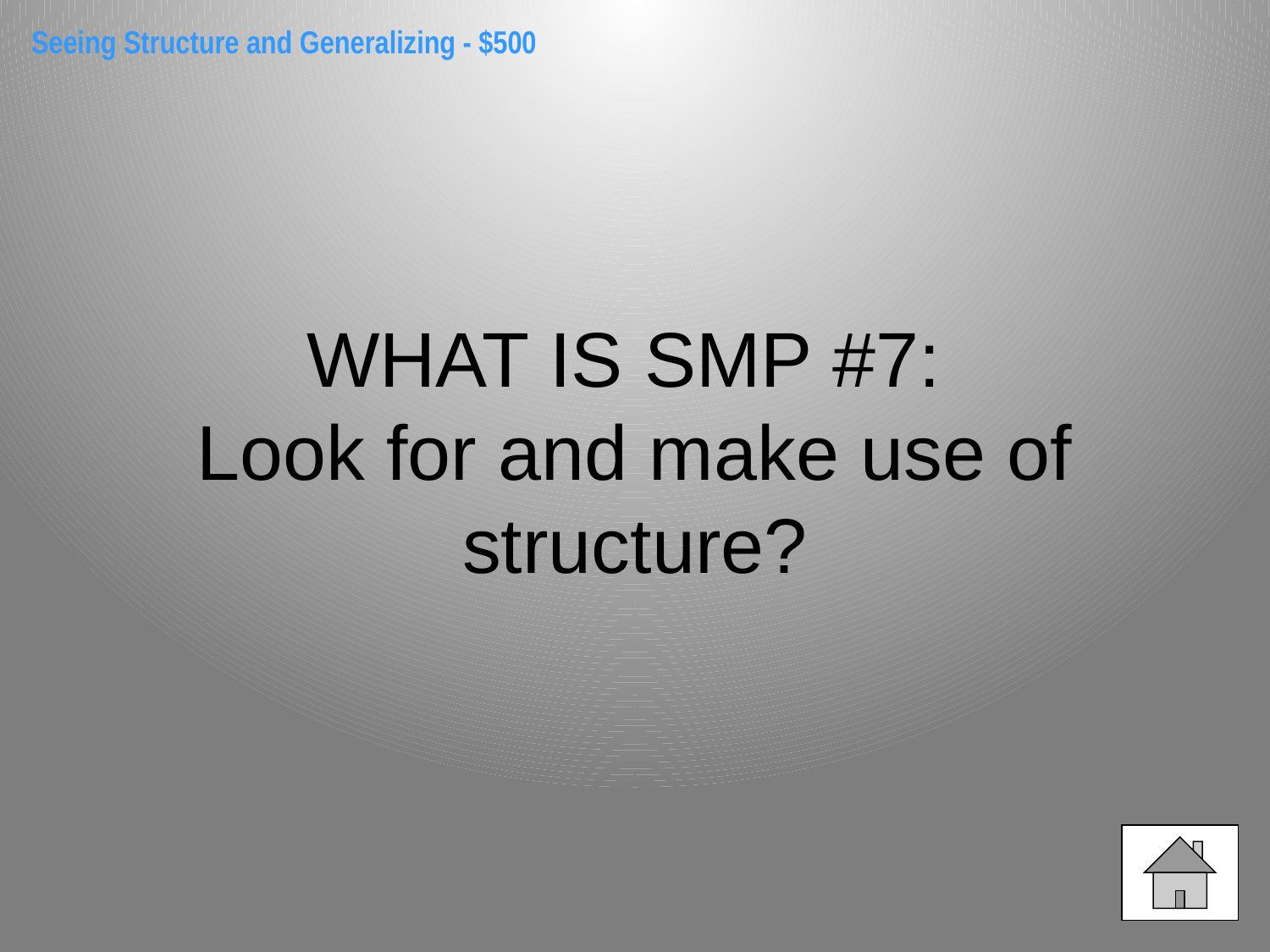

Seeing Structure and Generalizing - $500
WHAT IS SMP #7:
Look for and make use of structure?